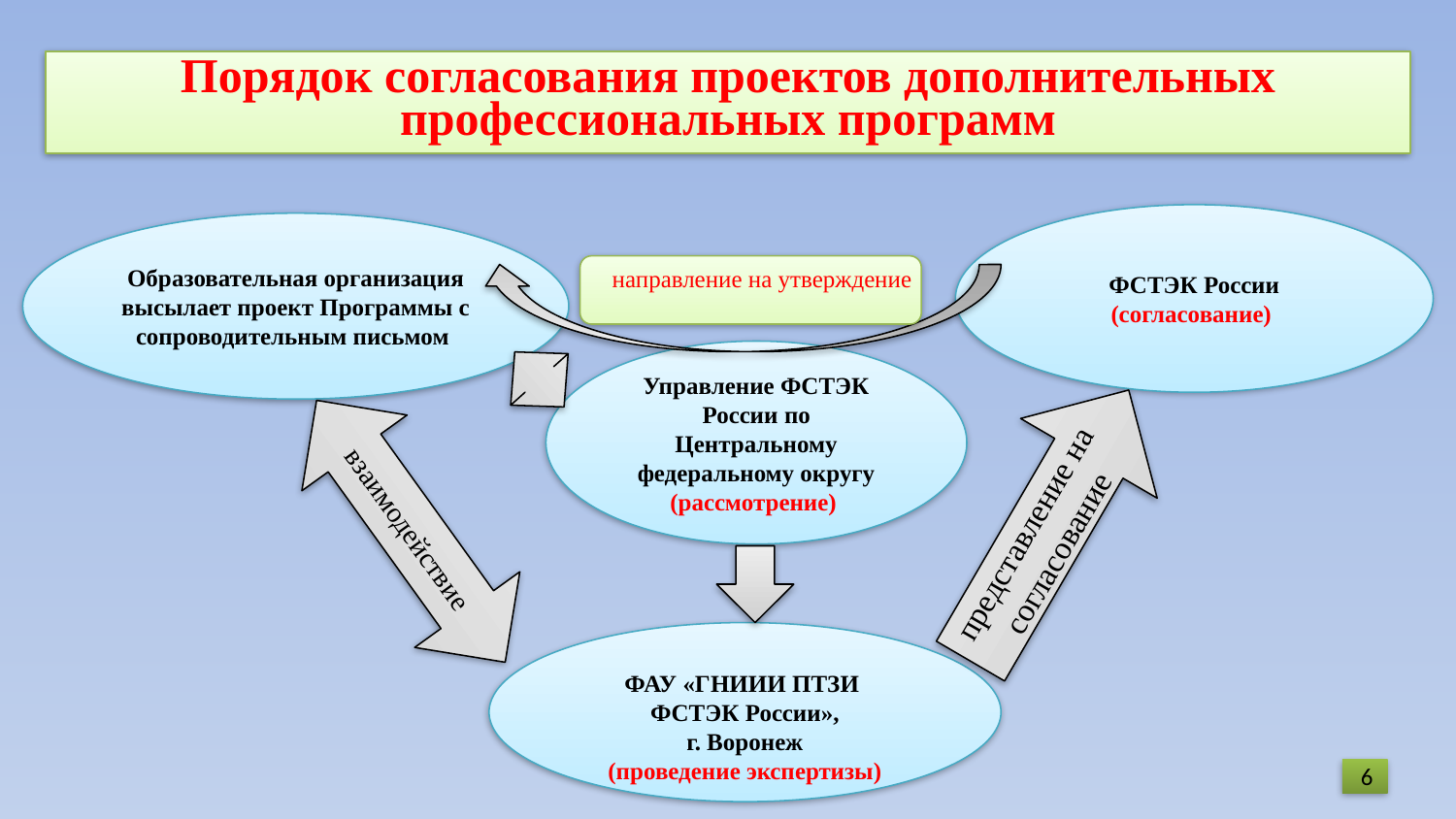

# Порядок согласования проектов дополнительных профессиональных программ

ФСТЭК России
(согласование)

Образовательная организация высылает проект Программы с сопроводительным письмом

направление на утверждение

Управление ФСТЭК России по Центральному федеральному округу
(рассмотрение)
представление на согласование
взаимодействие

ФАУ «ГНИИИ ПТЗИ
ФСТЭК России»,
 г. Воронеж
(проведение экспертизы)
6